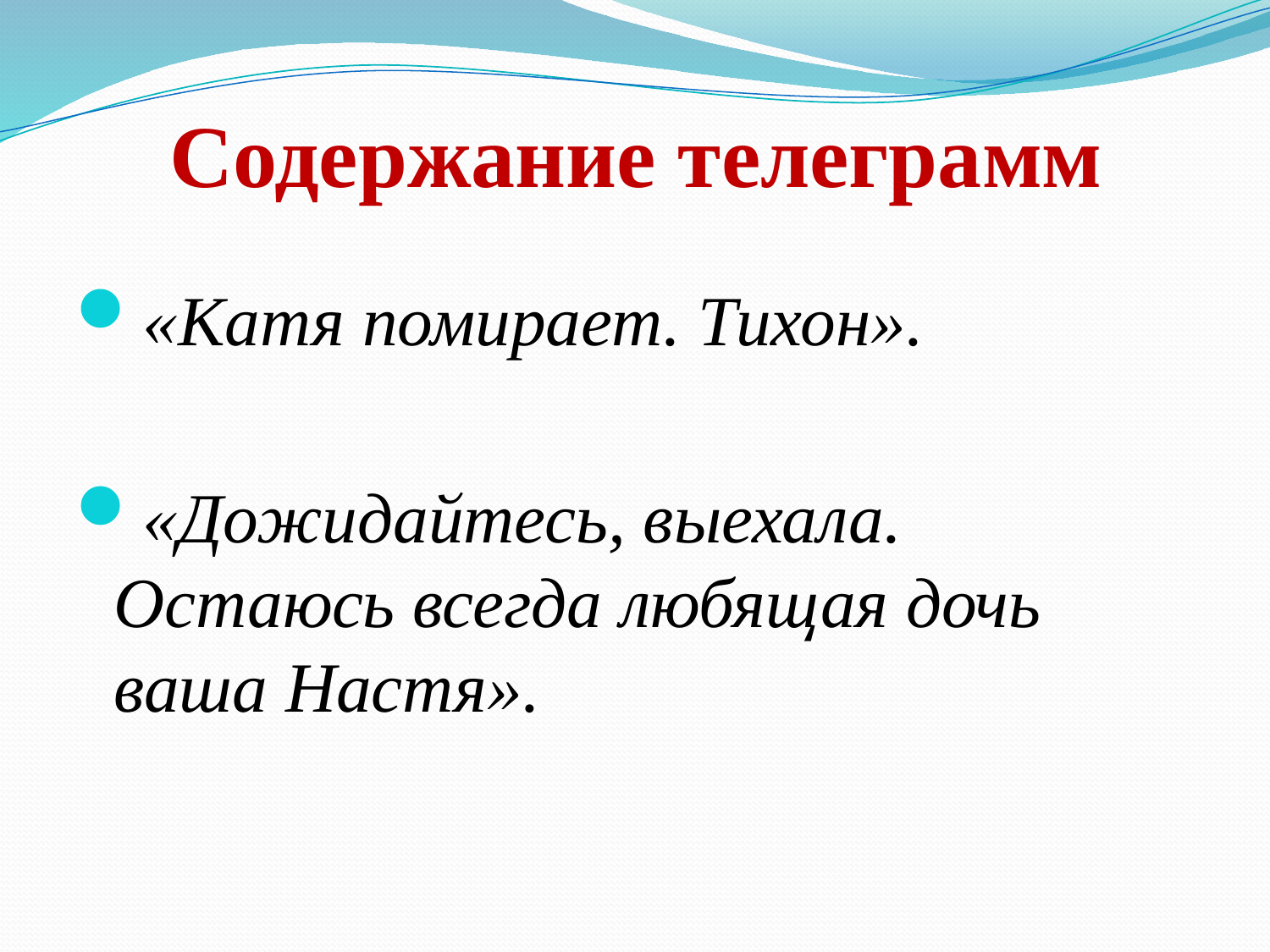

# Содержание телеграмм
«Катя помирает. Тихон».

«Дожидайтесь, выехала. Остаюсь всегда любящая дочь ваша Настя».